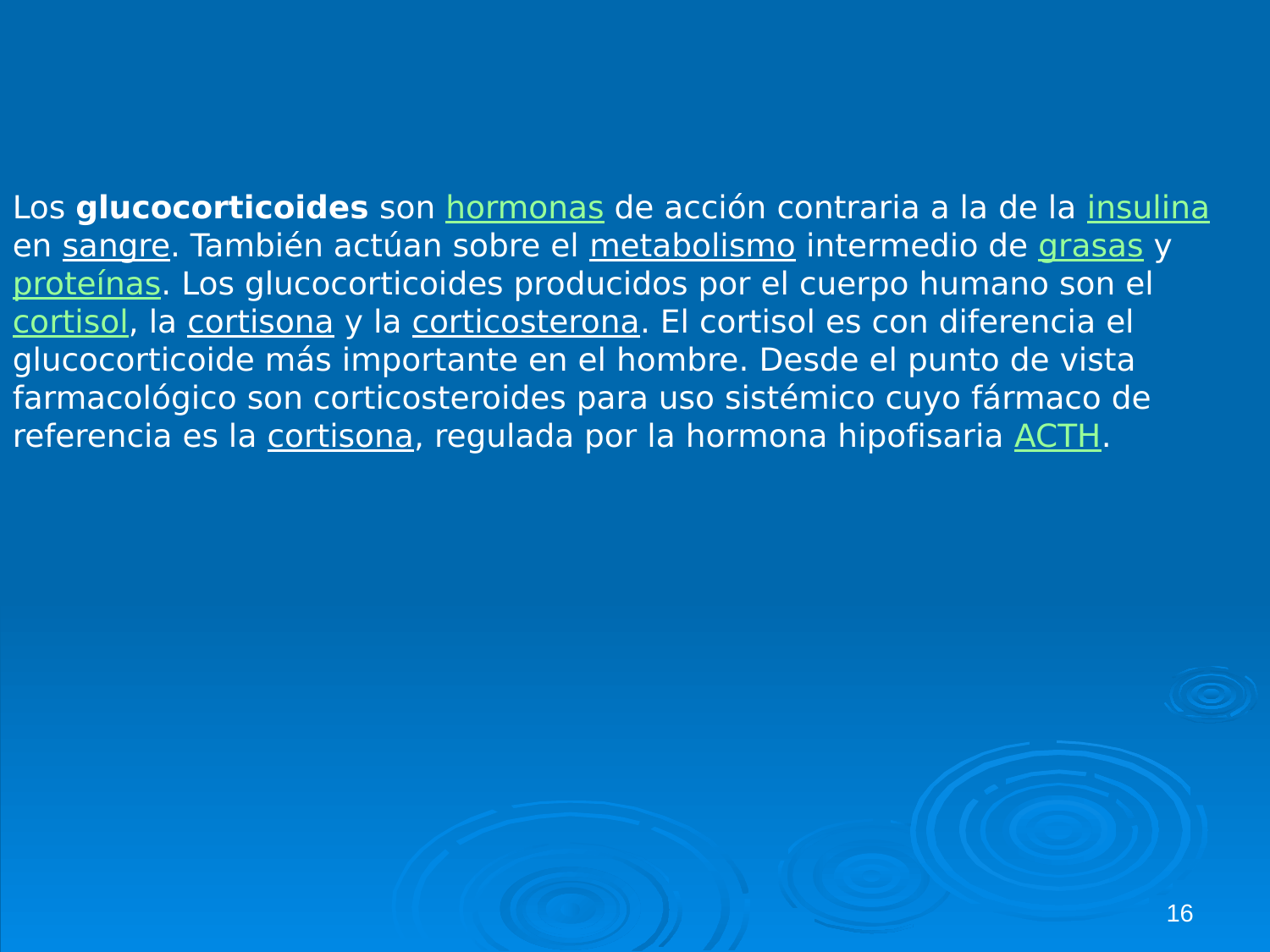

Los glucocorticoides son hormonas de acción contraria a la de la insulina en sangre. También actúan sobre el metabolismo intermedio de grasas y proteínas. Los glucocorticoides producidos por el cuerpo humano son el cortisol, la cortisona y la corticosterona. El cortisol es con diferencia el glucocorticoide más importante en el hombre. Desde el punto de vista farmacológico son corticosteroides para uso sistémico cuyo fármaco de referencia es la cortisona, regulada por la hormona hipofisaria ACTH.
16